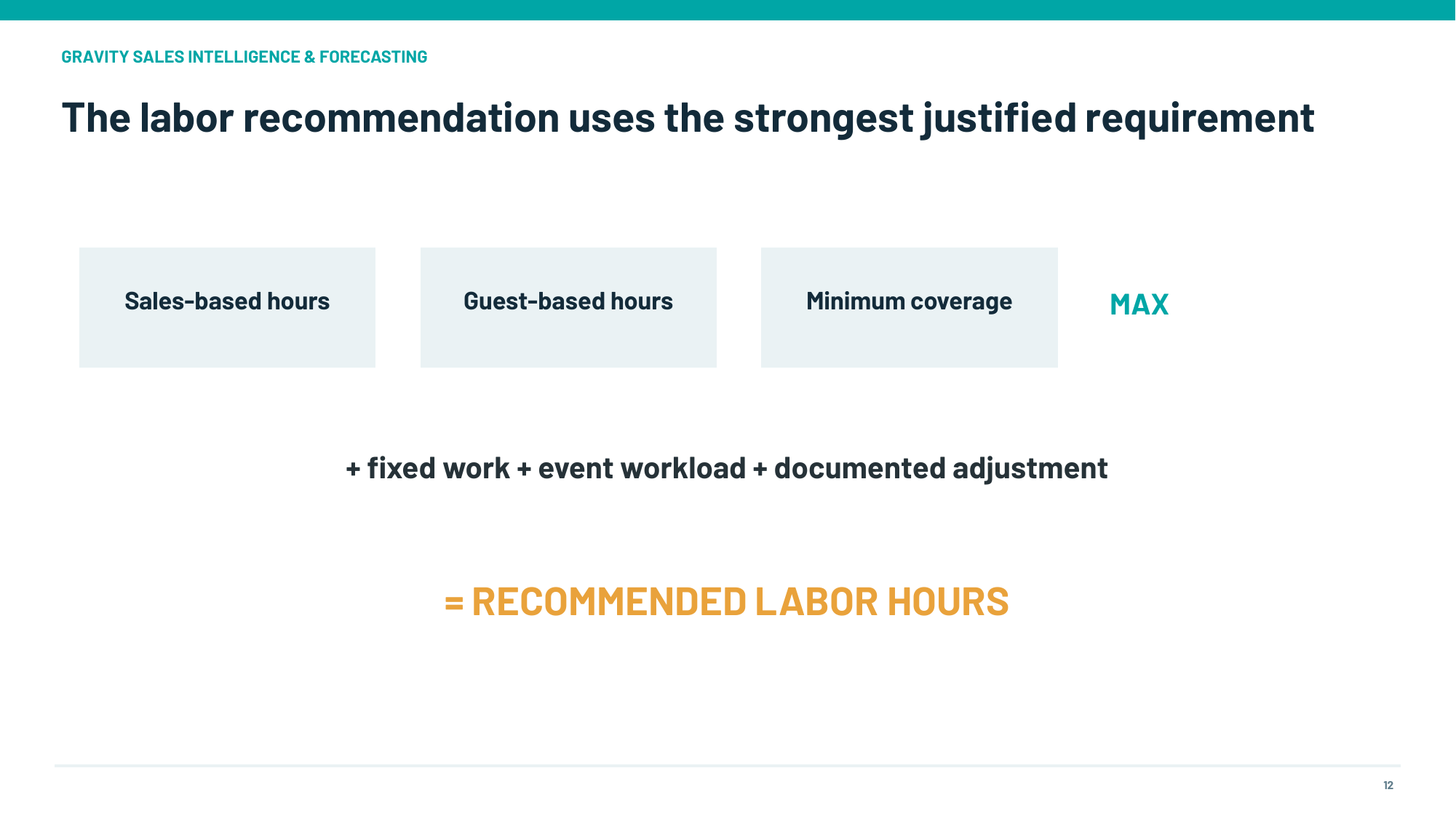

GRAVITY SALES INTELLIGENCE & FORECASTING
The labor recommendation uses the strongest justified requirement

Sales-based hours
Guest-based hours
Minimum coverage
MAX
+ fixed work + event workload + documented adjustment
= RECOMMENDED LABOR HOURS

12